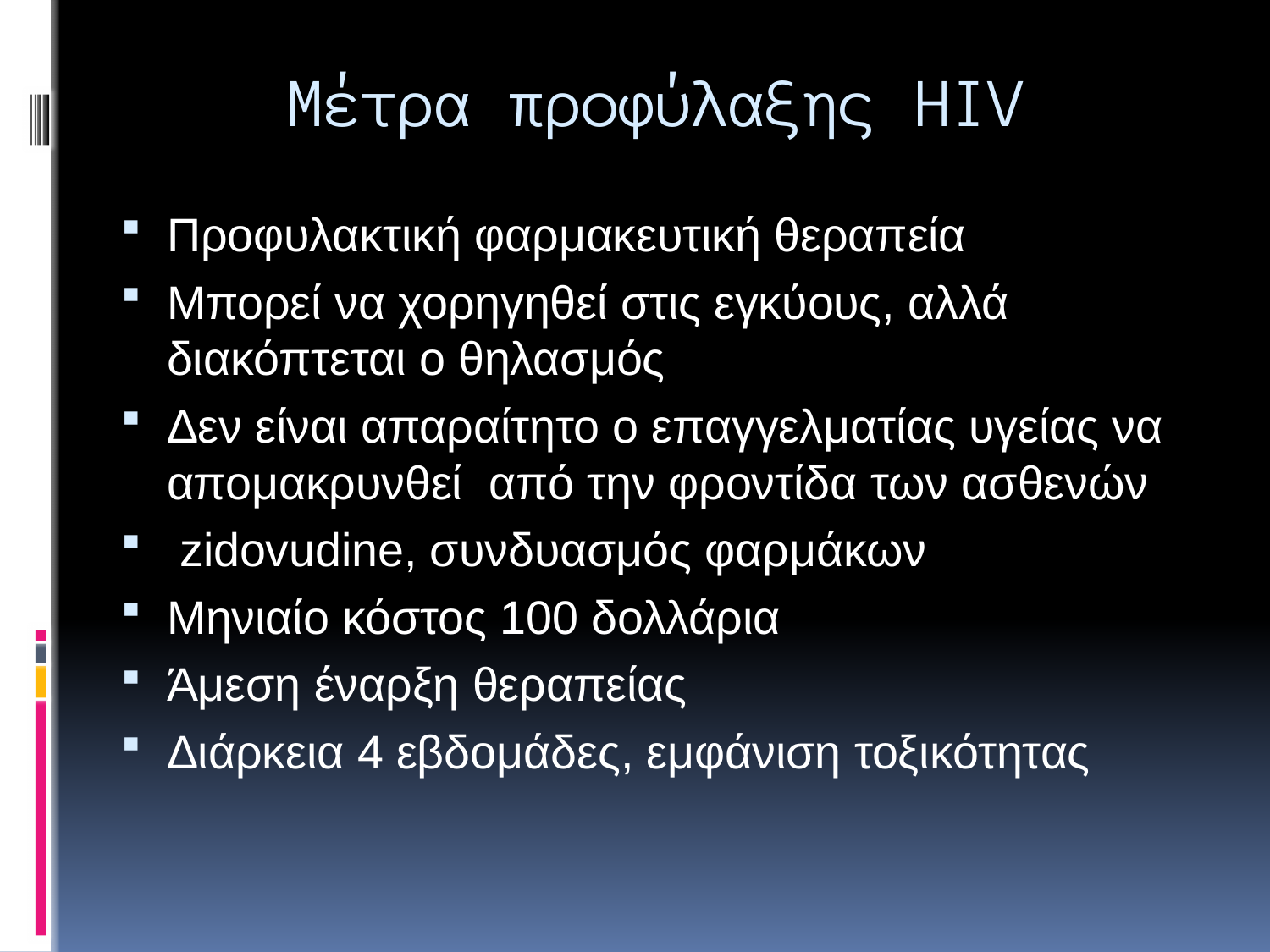

# Μέτρα προφύλαξης HIV
Προφυλακτική φαρμακευτική θεραπεία
Μπορεί να χορηγηθεί στις εγκύους, αλλά διακόπτεται ο θηλασμός
Δεν είναι απαραίτητο ο επαγγελματίας υγείας να απομακρυνθεί  από την φροντίδα των ασθενών
 zidovudine, συνδυασμός φαρμάκων
Μηνιαίο κόστος 100 δολλάρια
Άμεση έναρξη θεραπείας
Διάρκεια 4 εβδομάδες, εμφάνιση τοξικότητας